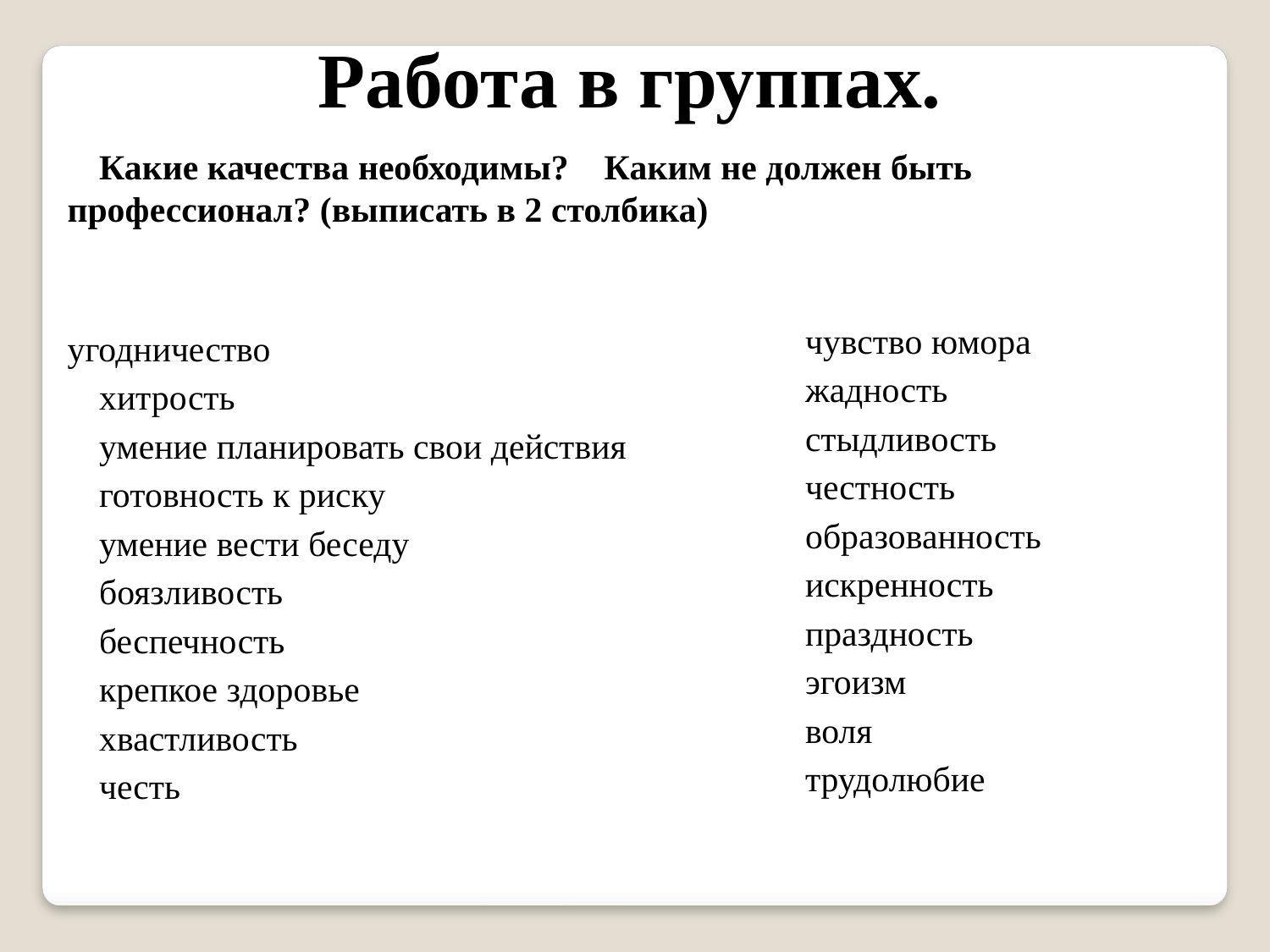

Работа в группах.
Какие качества необходимы?    Каким не должен быть профессионал? (выписать в 2 столбика)

угодничество
хитрость
умение планировать свои действия
готовность к риску
умение вести беседу
боязливость
беспечность
крепкое здоровье
хвастливость
честь

чувство юмора
жадность
стыдливость
честность
образованность
искренность
праздность
эгоизм
воля
трудолюбие